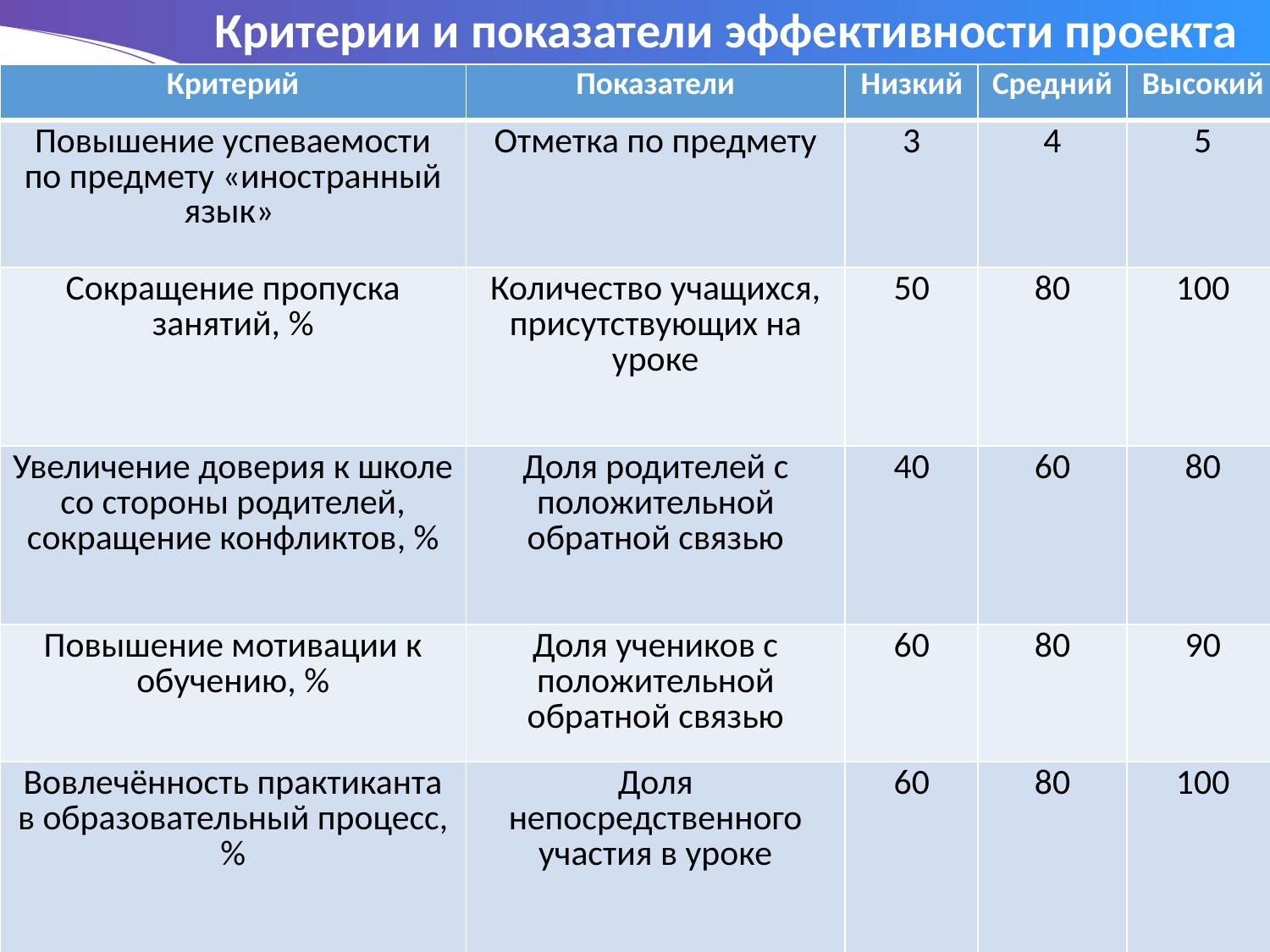

Критерии и показатели эффективности проекта

| Критерий | Показатели | Низкий | Средний | Высокий |
| --- | --- | --- | --- | --- |
| Повышение успеваемости по предмету «иностранный язык» | Отметка по предмету | 3 | 4 | 5 |
| Сокращение пропуска занятий, % | Количество учащихся, присутствующих на уроке | 50 | 80 | 100 |
| Увеличение доверия к школе со стороны родителей, сокращение конфликтов, % | Доля родителей с положительной обратной связью | 40 | 60 | 80 |
| Повышение мотивации к обучению, % | Доля учеников с положительной обратной связью | 60 | 80 | 90 |
| Вовлечённость практиканта в образовательный процесс, % | Доля непосредственного участия в уроке | 60 | 80 | 100 |